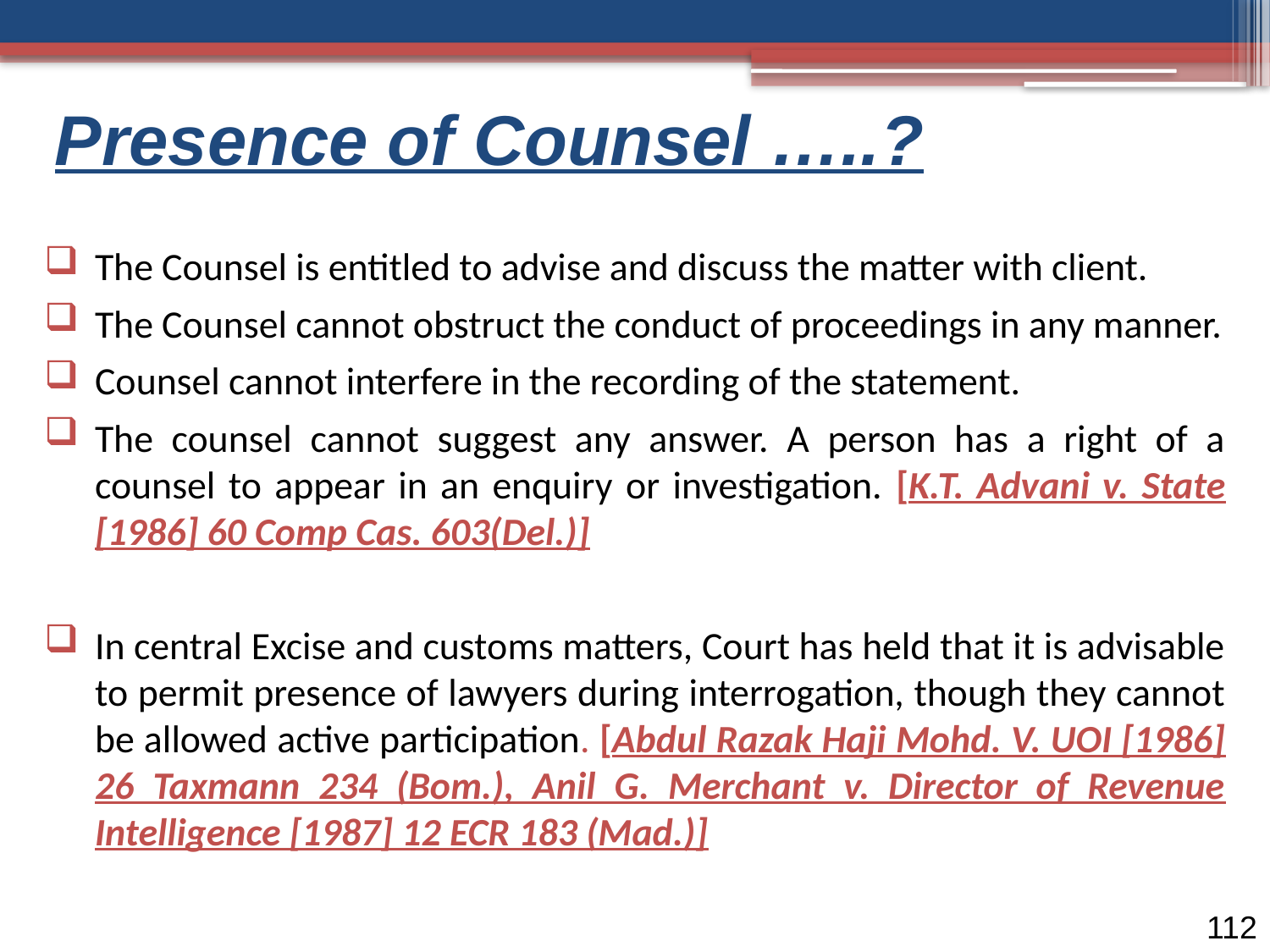

# Presence of Counsel …..?
The Counsel is entitled to advise and discuss the matter with client.
The Counsel cannot obstruct the conduct of proceedings in any manner.
Counsel cannot interfere in the recording of the statement.
The counsel cannot suggest any answer. A person has a right of a counsel to appear in an enquiry or investigation. [K.T. Advani v. State [1986] 60 Comp Cas. 603(Del.)]

In central Excise and customs matters, Court has held that it is advisable to permit presence of lawyers during interrogation, though they cannot be allowed active participation. [Abdul Razak Haji Mohd. V. UOI [1986] 26 Taxmann 234 (Bom.), Anil G. Merchant v. Director of Revenue Intelligence [1987] 12 ECR 183 (Mad.)]
112